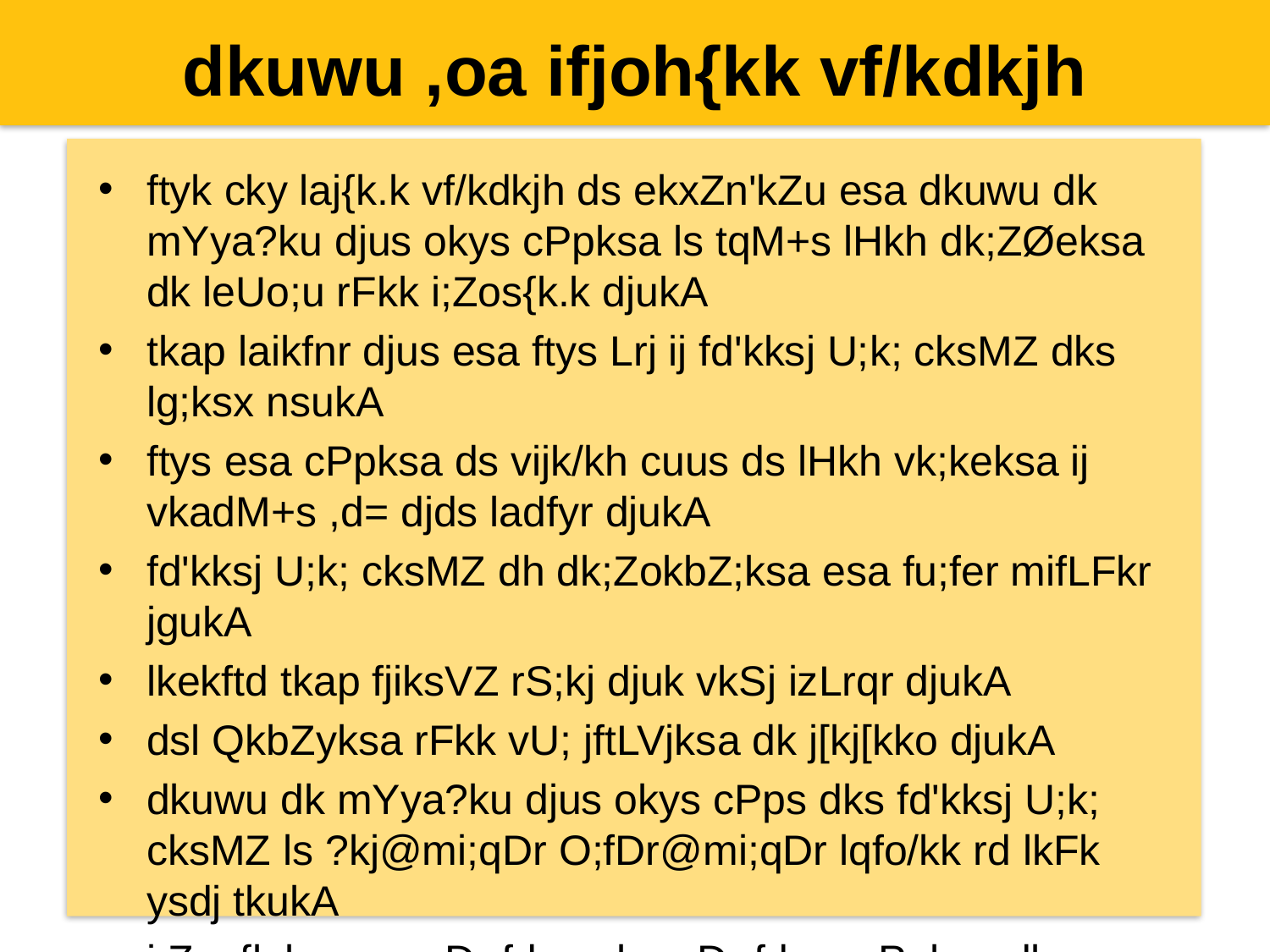

dkuwu ,oa ifjoh{kk vf/kdkjh

ftyk cky laj{k.k vf/kdkjh ds ekxZn'kZu esa dkuwu dk mYya?ku djus okys cPpksa ls tqM+s lHkh dk;ZØeksa dk leUo;u rFkk i;Zos{k.k djukA
tkap laikfnr djus esa ftys Lrj ij fd'kksj U;k; cksMZ dks lg;ksx nsukA
ftys esa cPpksa ds vijk/kh cuus ds lHkh vk;keksa ij vkadM+s ,d= djds ladfyr djukA
fd'kksj U;k; cksMZ dh dk;ZokbZ;ksa esa fu;fer mifLFkr jgukA
lkekftd tkap fjiksVZ rS;kj djuk vkSj izLrqr djukA
dsl QkbZyksa rFkk vU; jftLVjksa dk j[kj[kko djukA
dkuwu dk mYya?ku djus okys cPps dks fd'kksj U;k; cksMZ ls ?kj@mi;qDr O;fDr@mi;qDr lqfo/kk rd lkFk ysdj tkukA
i;Zos{k.k esa eqDr fd, x, ;k eqDr fd, x, cPpksa dk QkWyksvi Hkze.k djukA